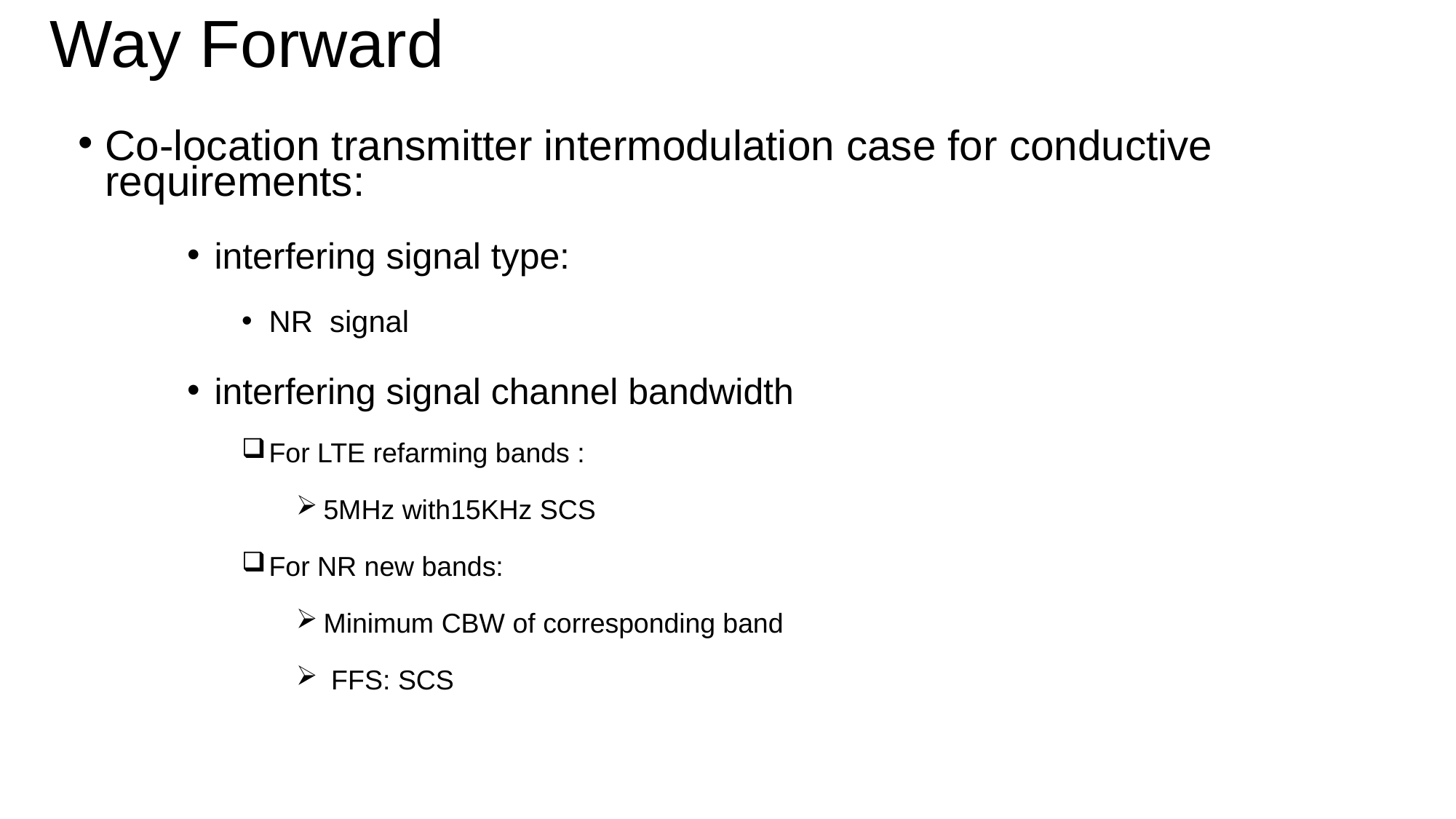

# Way Forward
Co-location transmitter intermodulation case for conductive requirements:
interfering signal type:
NR  signal
interfering signal channel bandwidth
For LTE refarming bands :
5MHz with15KHz SCS
For NR new bands:
Minimum CBW of corresponding band
 FFS: SCS